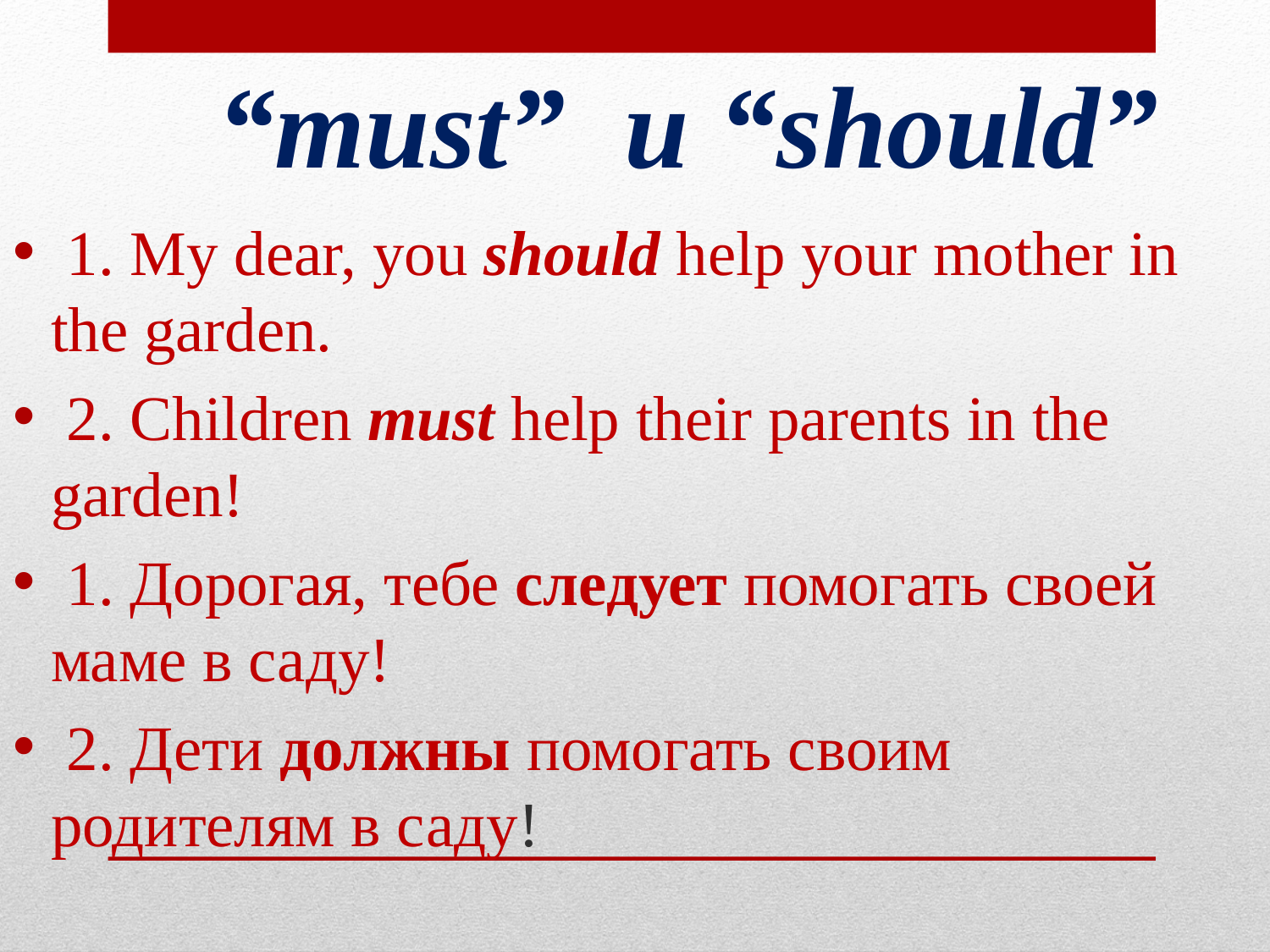

# “must”  и “should”
 1. My dear, you should help your mother in the garden.
 2. Children must help their parents in the garden!
 1. Дорогая, тебе следует помогать своей маме в саду!
 2. Дети должны помогать своим родителям в саду!